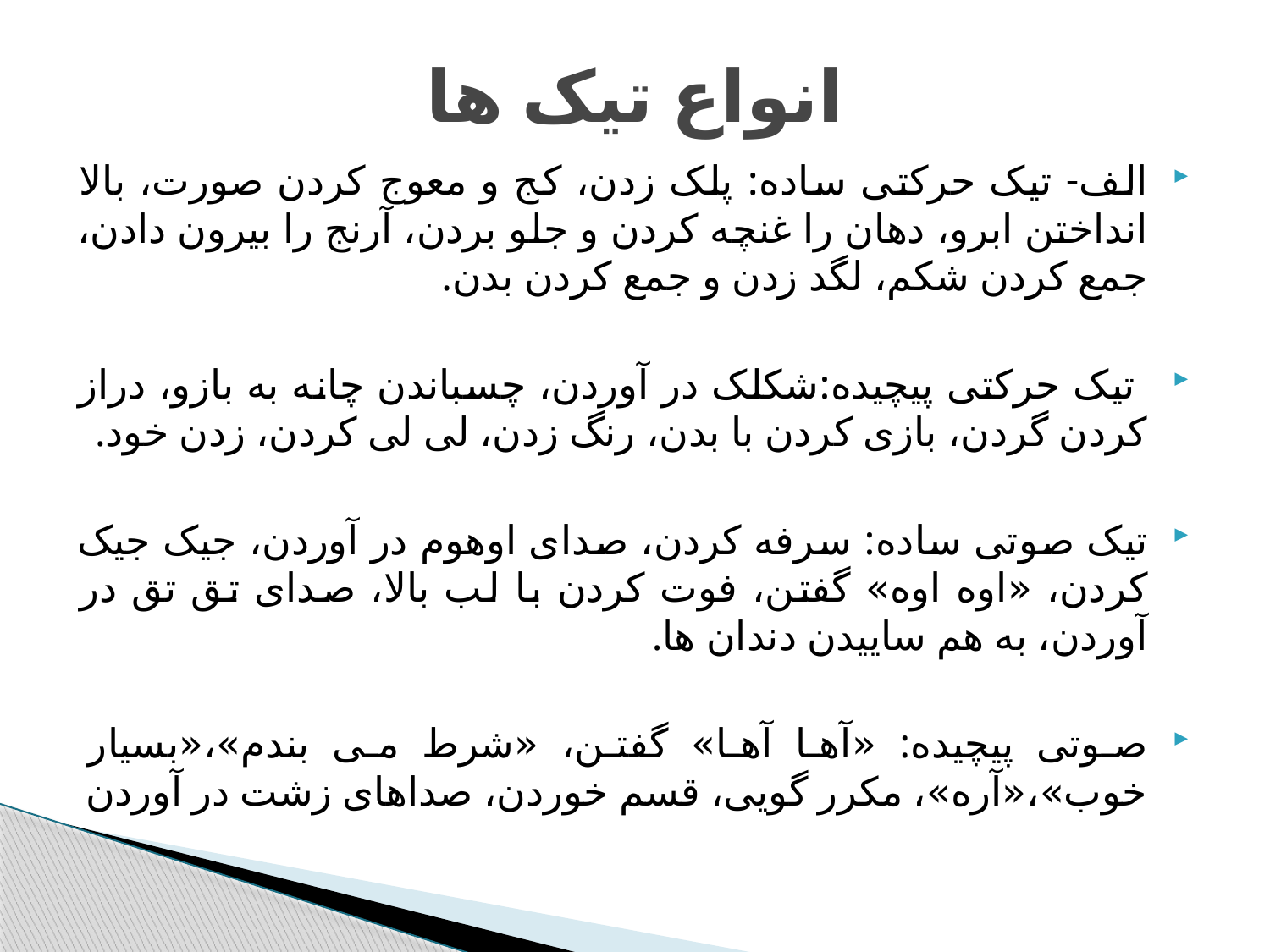

# انواع تیک ها
الف- تیک حرکتی ساده: پلک زدن، کج و معوج کردن صورت، بالا انداختن ابرو، دهان را غنچه کردن و جلو بردن، آرنج را بیرون دادن، جمع کردن شکم، لگد زدن و جمع کردن بدن.

 تیک حرکتی پیچیده:شکلک در آوردن، چسباندن چانه به بازو، دراز کردن گردن، بازی کردن با بدن، رنگ زدن، لی لی کردن، زدن خود.

تیک صوتی ساده: سرفه کردن، صدای اوهوم در آوردن، جیک جیک کردن، «اوه اوه» گفتن، فوت کردن با لب بالا، صدای تق تق در آوردن، به هم ساییدن دندان ها.

صوتی پیچیده: «آها آها» گفتن، «شرط می بندم»،«بسیار خوب»،«آره»، مکرر گویی، قسم خوردن، صداهای زشت در آوردن